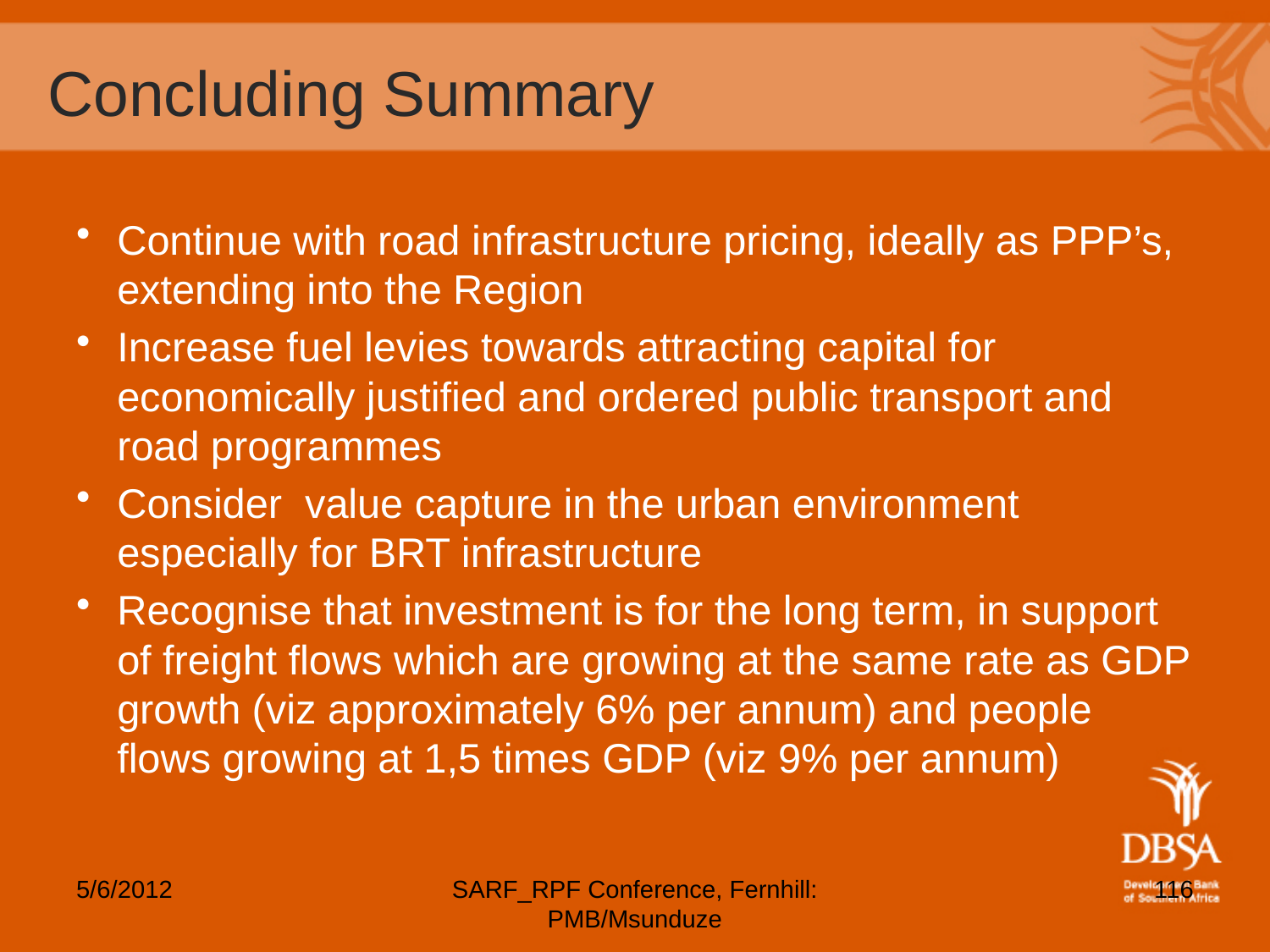

# Concluding Summary
Continue with road infrastructure pricing, ideally as PPP’s, extending into the Region
Increase fuel levies towards attracting capital for economically justified and ordered public transport and road programmes
Consider  value capture in the urban environment especially for BRT infrastructure
Recognise that investment is for the long term, in support of freight flows which are growing at the same rate as GDP growth (viz approximately 6% per annum) and people flows growing at 1,5 times GDP (viz 9% per annum)

5/6/2012
SARF_RPF Conference, Fernhill: PMB/Msunduze
116